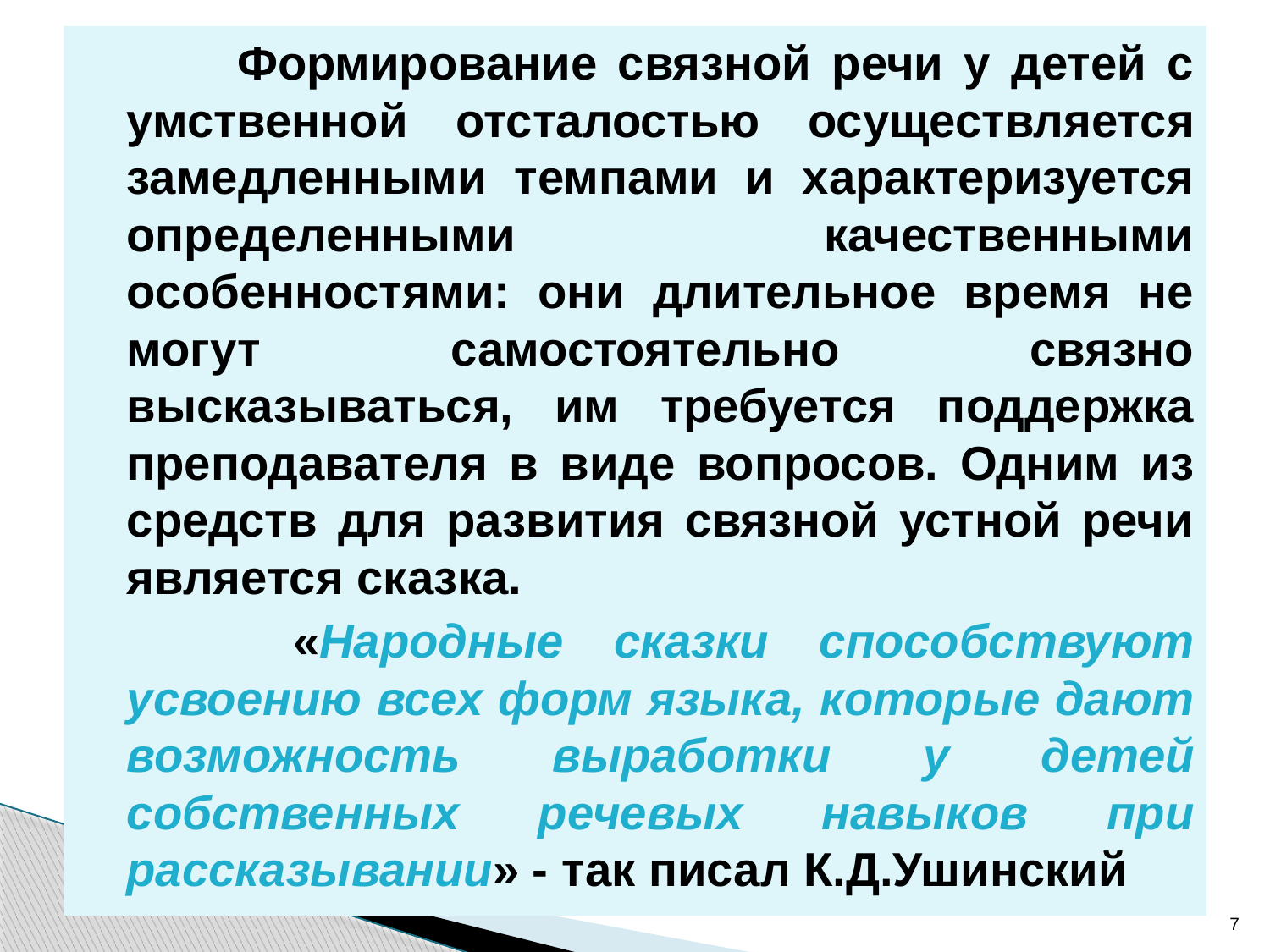

Формирование связной речи у детей с умственной отсталостью осуществляется замедленными темпами и характеризуется определенными качественными особенностями: они длительное время не могут самостоятельно связно высказываться, им требуется поддержка преподавателя в виде вопросов. Одним из средств для развития связной устной речи является сказка.
    «Народные сказки способствуют усвоению всех форм языка, которые дают возможность выработки у детей собственных речевых навыков при рассказывании» - так писал К.Д.Ушинский
7